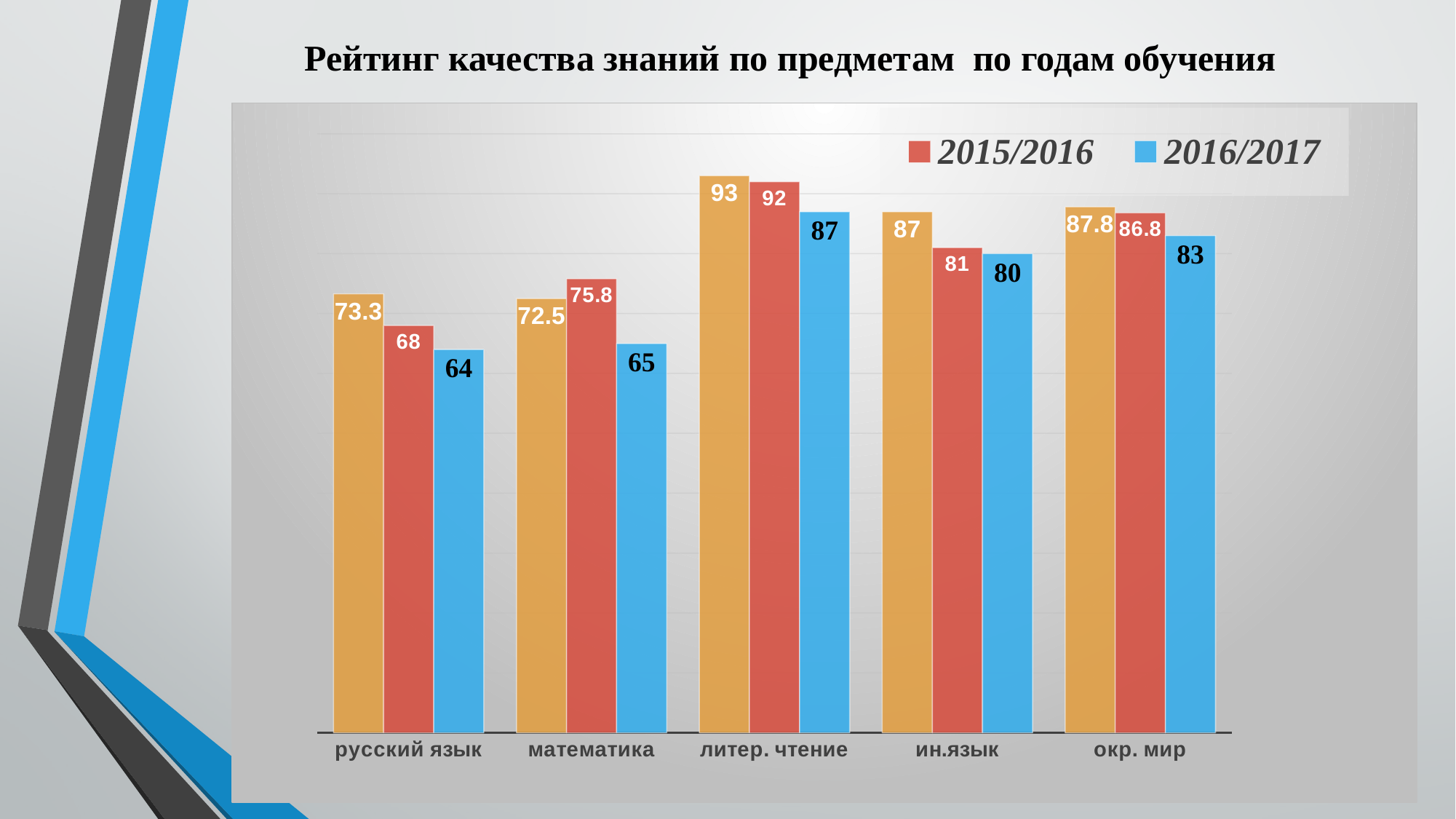

Рейтинг качества знаний по предметам  по годам обучения

### Chart

| Category | 2014/2015 | 2015/2016 | 2016/2017 |
|---|---|---|---|
| русский язык | 73.3 | 68.0 | 64.0 |
| математика | 72.5 | 75.8 | 65.0 |
| литер. чтение | 93.0 | 92.0 | 87.0 |
| ин.язык | 87.0 | 81.0 | 80.0 |
| окр. мир | 87.8 | 86.8 | 83.0 |